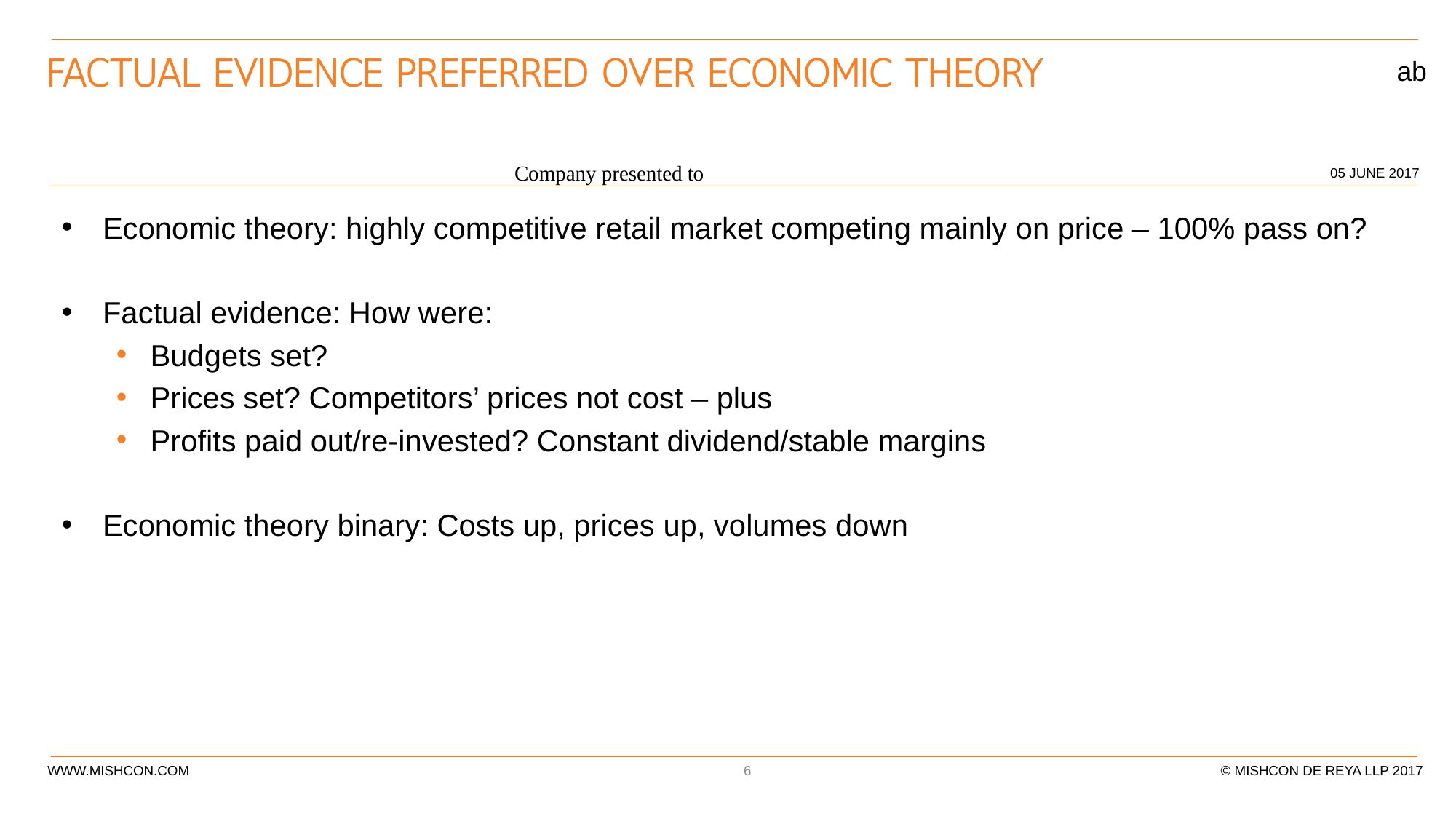

# FACTUAL EVIDENCE PREFERRED OVER ECONOMIC THEORY
05 June 2017
Company presented to
Economic theory: highly competitive retail market competing mainly on price – 100% pass on?

Factual evidence: How were:
Budgets set?
Prices set? Competitors’ prices not cost – plus
Profits paid out/re-invested? Constant dividend/stable margins

Economic theory binary: Costs up, prices up, volumes down

6